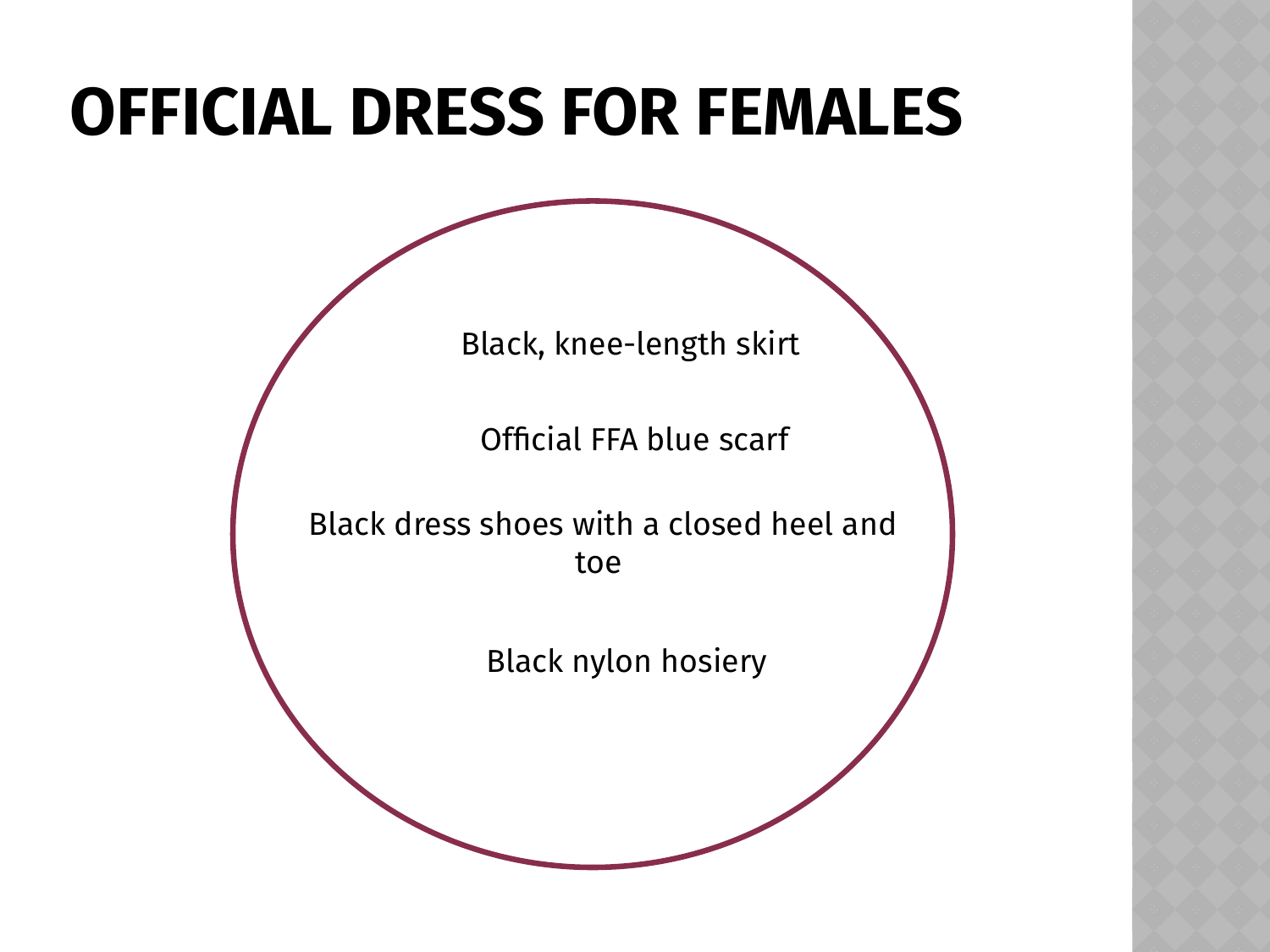

# Official Dress for females

Black, knee-length skirt
Official FFA blue scarf
Black dress shoes with a closed heel and toe
Black nylon hosiery